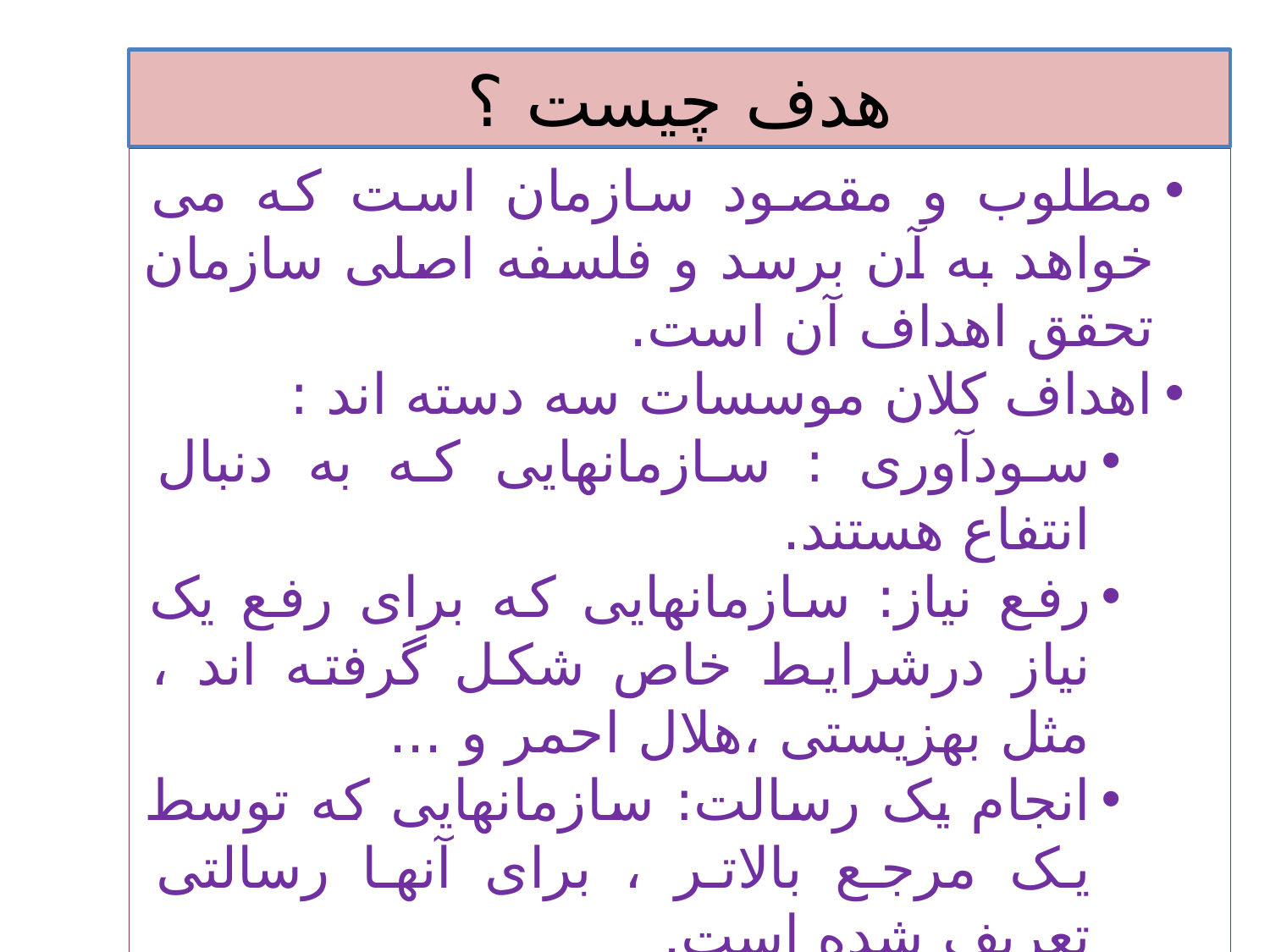

هدف چیست ؟
مطلوب و مقصود سازمان است که می خواهد به آن برسد و فلسفه اصلی سازمان تحقق اهداف آن است.
اهداف کلان موسسات سه دسته اند :
سودآوری : سازمانهایی که به دنبال انتفاع هستند.
رفع نیاز: سازمانهایی که برای رفع یک نیاز درشرایط خاص شکل گرفته اند ، مثل بهزیستی ،هلال احمر و ...
انجام یک رسالت: سازمانهایی که توسط یک مرجع بالاتر ، برای آنها رسالتی تعریف شده است.
مهمترین اهداف موسسات تولیدی در دیدگاه غربی عبارتند از : سودآوری ، بهره وری ، رقابت ، پیشرفت کارکنان ، رهبری فناوری و مسئولیت پذیری و ...